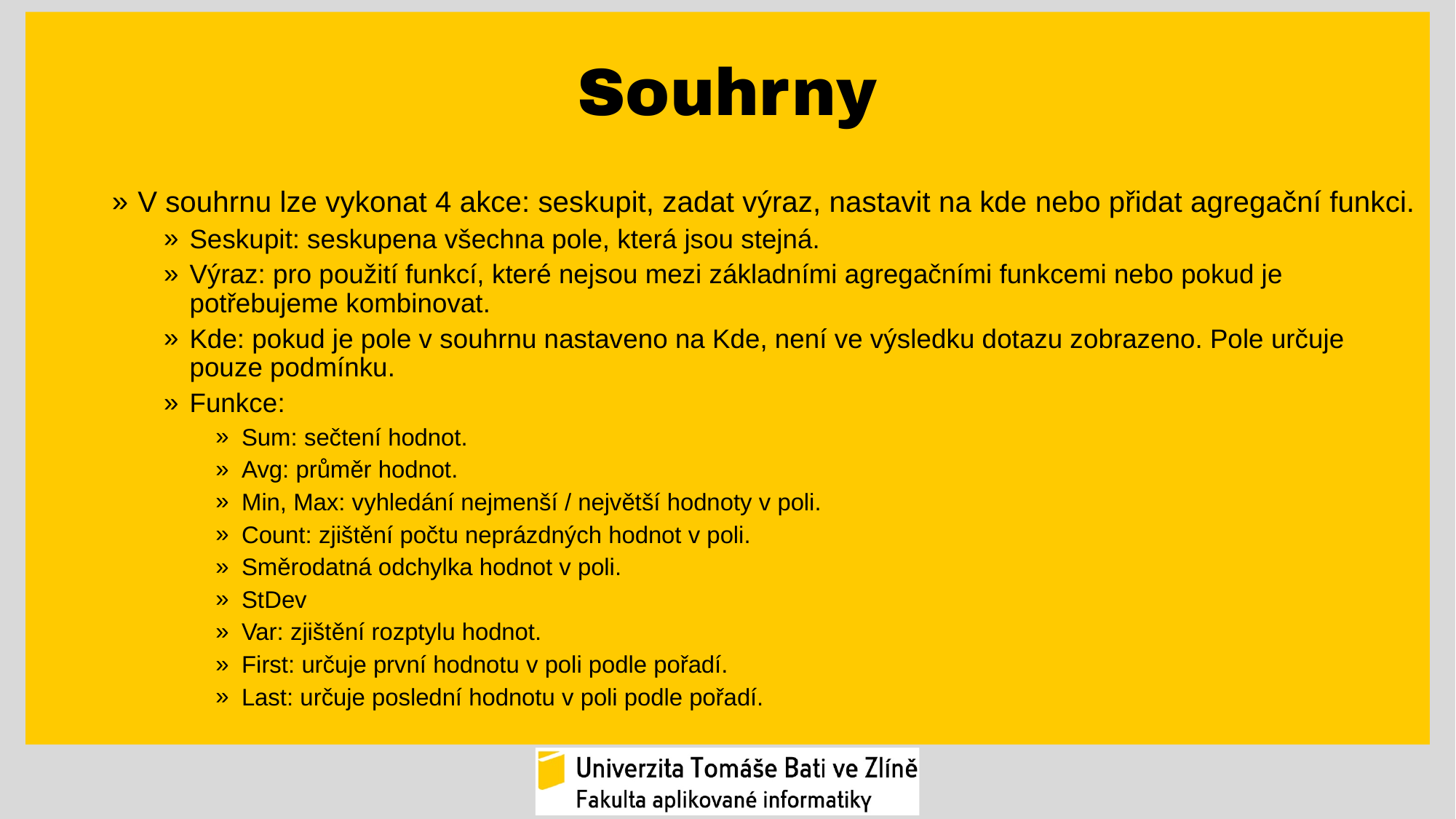

# Souhrny
V souhrnu lze vykonat 4 akce: seskupit, zadat výraz, nastavit na kde nebo přidat agregační funkci.
Seskupit: seskupena všechna pole, která jsou stejná.
Výraz: pro použití funkcí, které nejsou mezi základními agregačními funkcemi nebo pokud je potřebujeme kombinovat.
Kde: pokud je pole v souhrnu nastaveno na Kde, není ve výsledku dotazu zobrazeno. Pole určuje pouze podmínku.
Funkce:
Sum: sečtení hodnot.
Avg: průměr hodnot.
Min, Max: vyhledání nejmenší / největší hodnoty v poli.
Count: zjištění počtu neprázdných hodnot v poli.
Směrodatná odchylka hodnot v poli.
StDev
Var: zjištění rozptylu hodnot.
First: určuje první hodnotu v poli podle pořadí.
Last: určuje poslední hodnotu v poli podle pořadí.